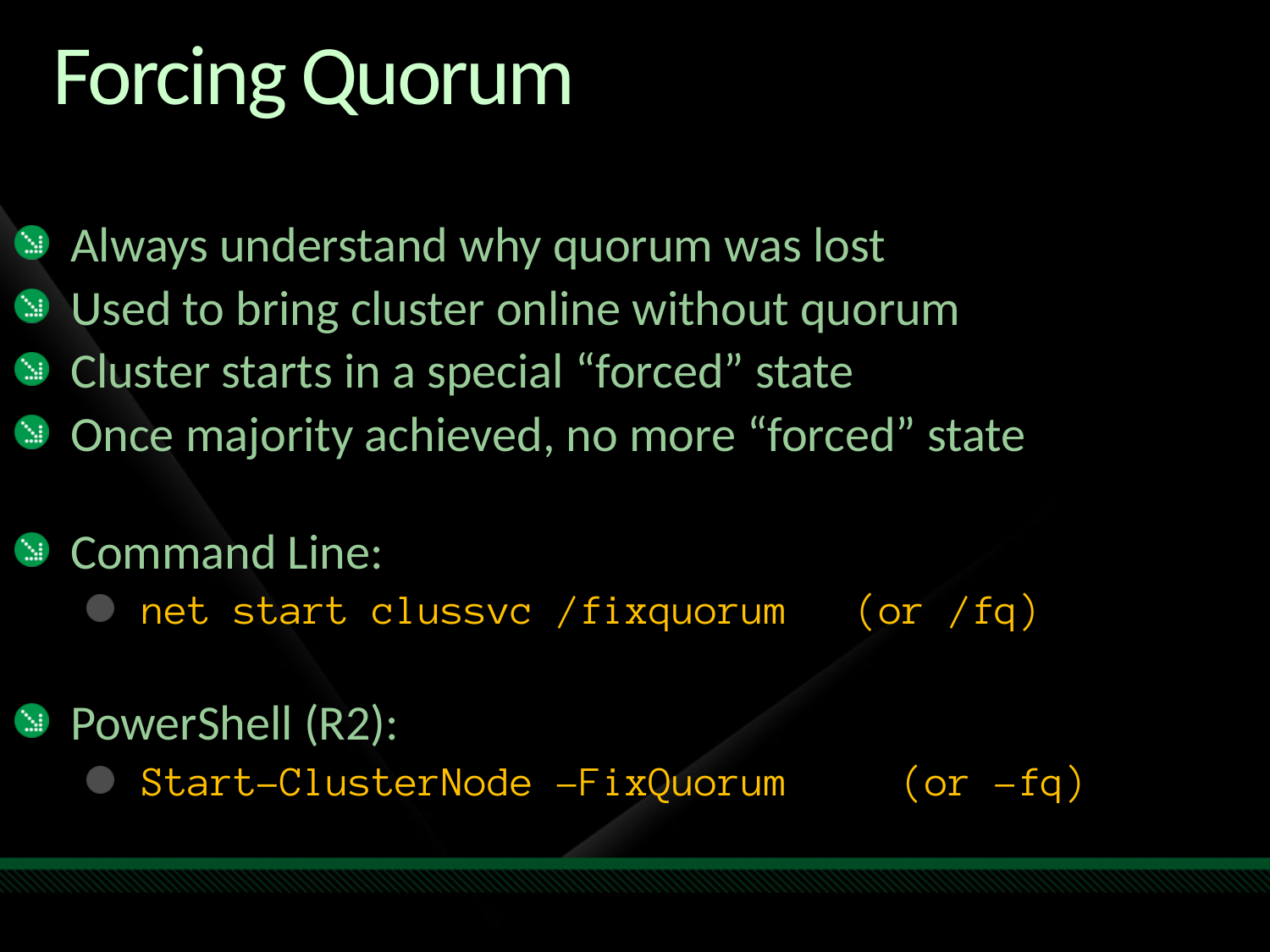

# Forcing Quorum
Always understand why quorum was lost
Used to bring cluster online without quorum
Cluster starts in a special “forced” state
Once majority achieved, no more “forced” state

Command Line:
net start clussvc /fixquorum   (or /fq)

PowerShell (R2):
Start-ClusterNode –FixQuorum     (or –fq)